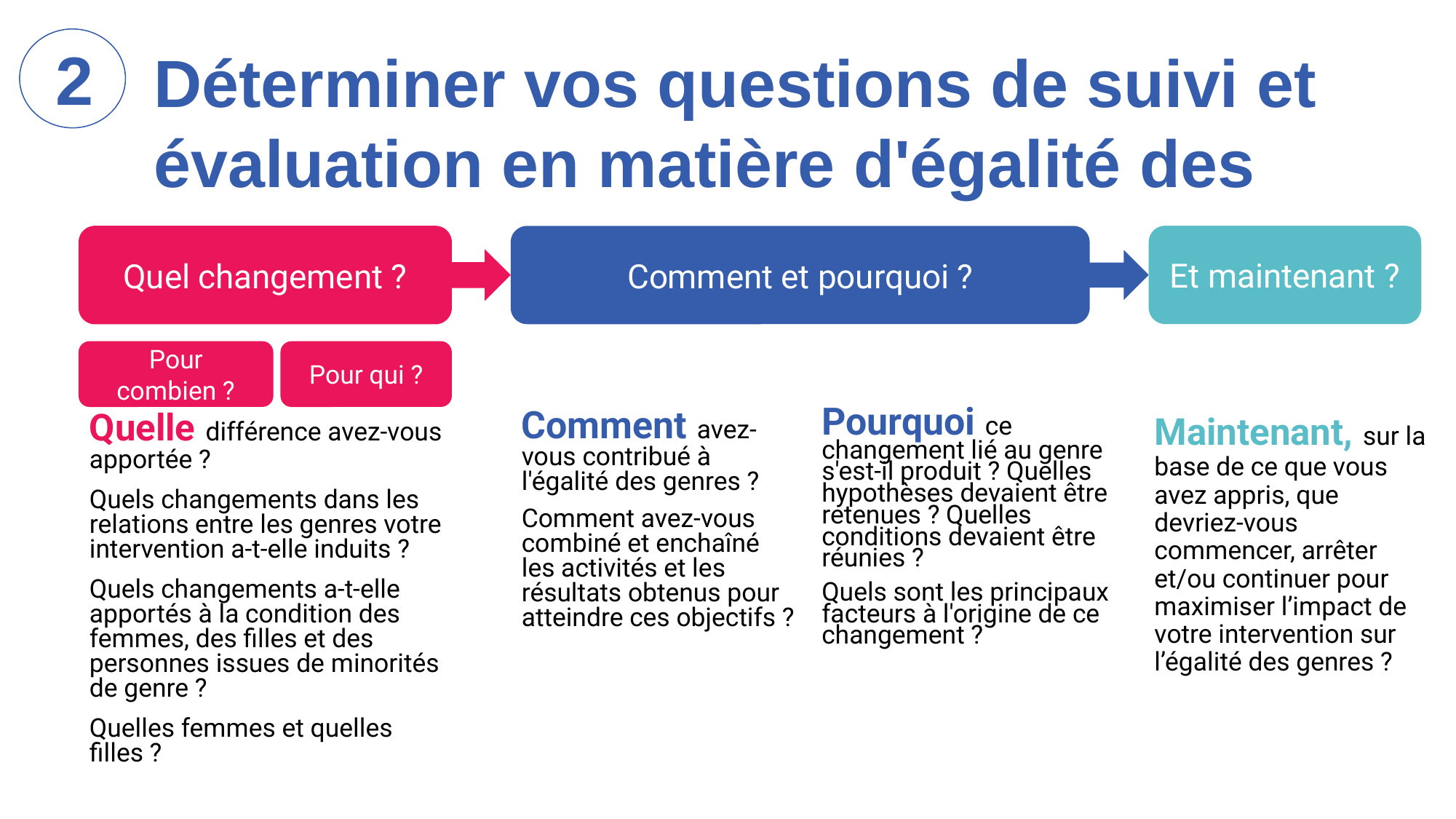

2

Déterminer vos questions de suivi et évaluation en matière d'égalité des genres

Quel changement ?
Et maintenant ?
Comment et pourquoi ?

Pour combien ?
Pour qui ?
Quelle différence avez-vous apportée ?
Quels changements dans les relations entre les genres votre intervention a-t-elle induits ?
Quels changements a-t-elle apportés à la condition des femmes, des filles et des personnes issues de minorités de genre ?
Quelles femmes et quelles filles ?
Comment avez-vous contribué à l'égalité des genres ?
Comment avez-vous combiné et enchaîné les activités et les résultats obtenus pour atteindre ces objectifs ?

Pourquoi ce changement lié au genre s'est-il produit ? Quelles hypothèses devaient être retenues ? Quelles conditions devaient être réunies ?
Quels sont les principaux facteurs à l'origine de ce changement ?
Maintenant, sur la base de ce que vous avez appris, que devriez-vous commencer, arrêter et/ou continuer pour maximiser l’impact de votre intervention sur l’égalité des genres ?